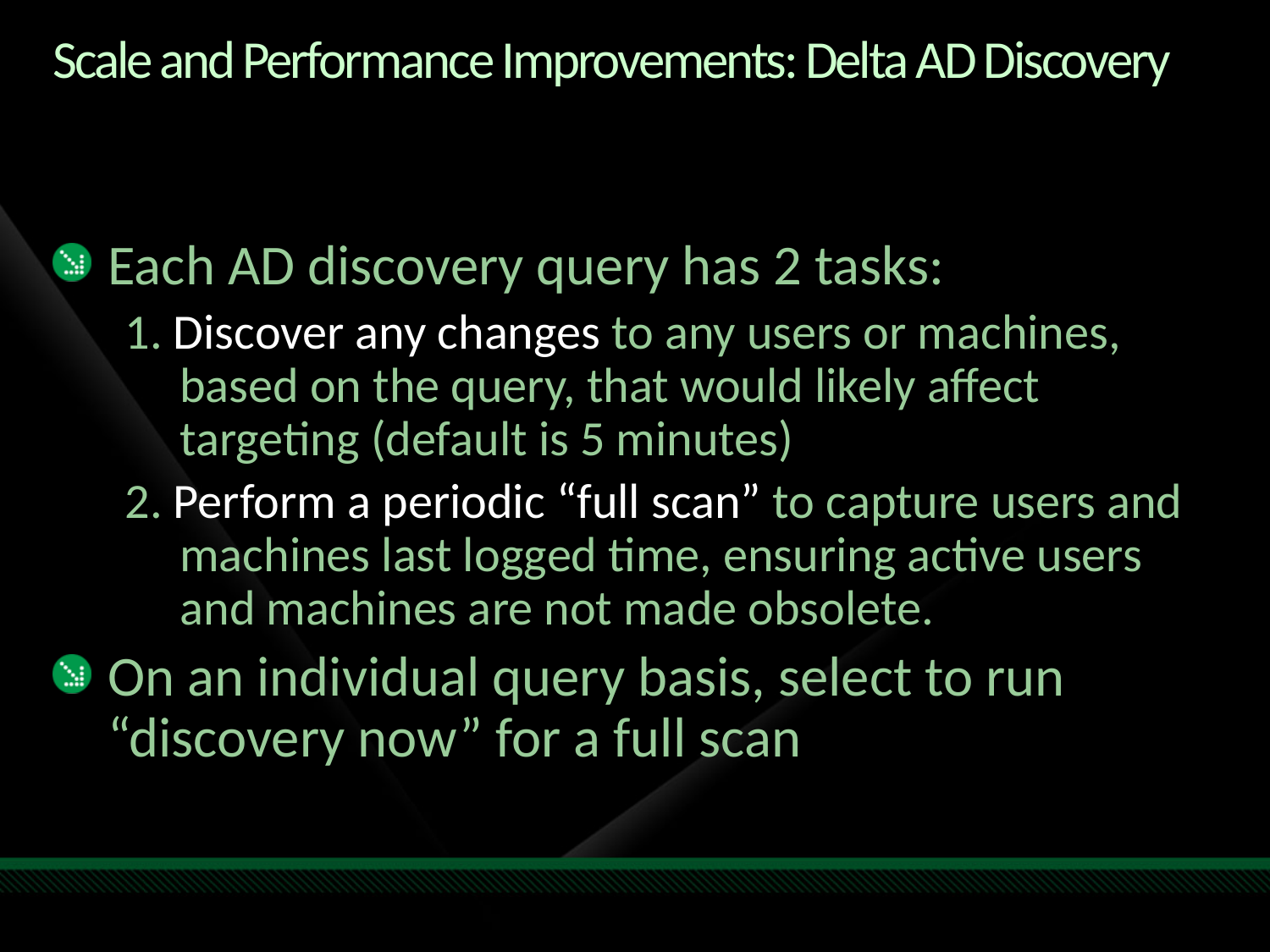

# Scale and Performance Improvements: Delta AD Discovery
Each AD discovery query has 2 tasks:
1. Discover any changes to any users or machines, based on the query, that would likely affect targeting (default is 5 minutes)
2. Perform a periodic “full scan” to capture users and machines last logged time, ensuring active users and machines are not made obsolete.
On an individual query basis, select to run “discovery now” for a full scan